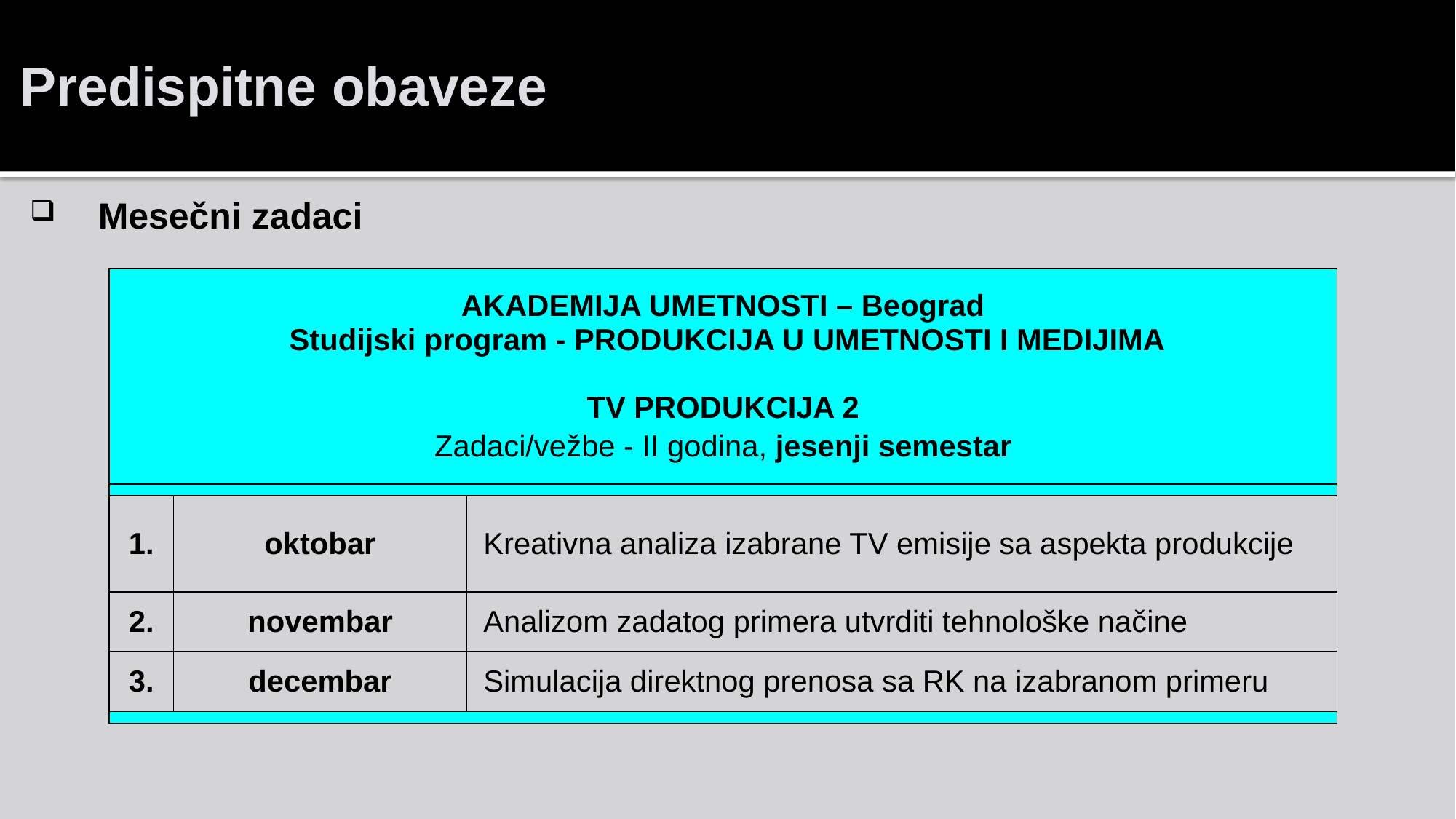

# Predispitne obaveze
Mesečni zadaci

| AKADEMIJA UMETNOSTI – Beograd  Studijski program - PRODUKCIJA U UMETNOSTI I MEDIJIMA   TV PRODUKCIJA 2 Zadaci/vežbe - II godina, jesenji semestar |  |  |
| --- | --- | --- |
|  |  |  |
| 1. | oktobar | Kreativna analiza izabrane TV emisije sa aspekta produkcije |
| 2. | novembar | Analizom zadatog primera utvrditi tehnološke načine |
| 3. | decembar | Simulacija direktnog prenosa sa RK na izabranom primeru |
|  |  |  |